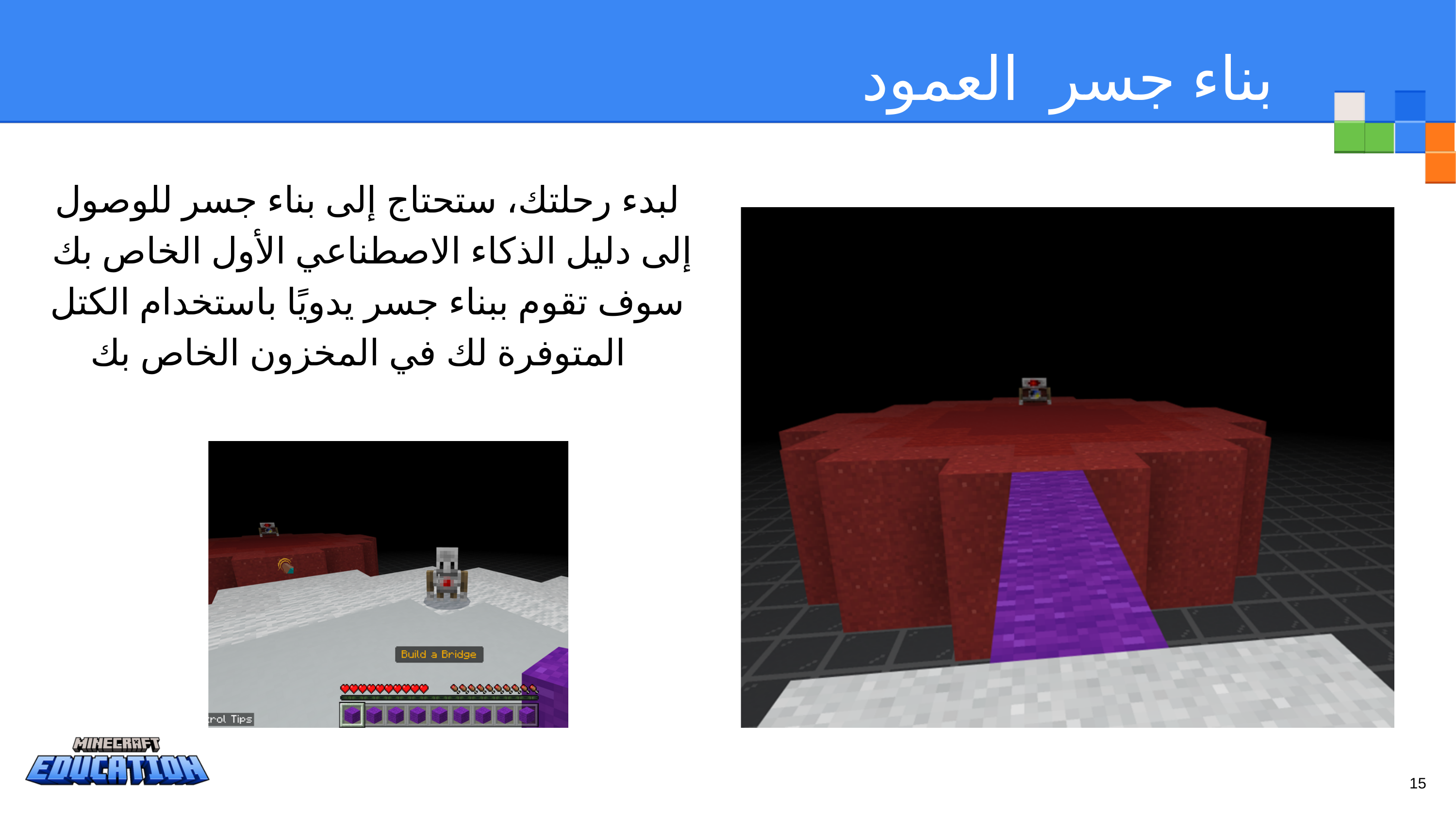

بناء جسر  العمود
لبدء رحلتك، ستحتاج إلى بناء جسر للوصول إلى دليل الذكاء الاصطناعي الأول الخاص بك  سوف تقوم ببناء جسر يدويًا باستخدام الكتل المتوفرة لك في المخزون الخاص بك

15